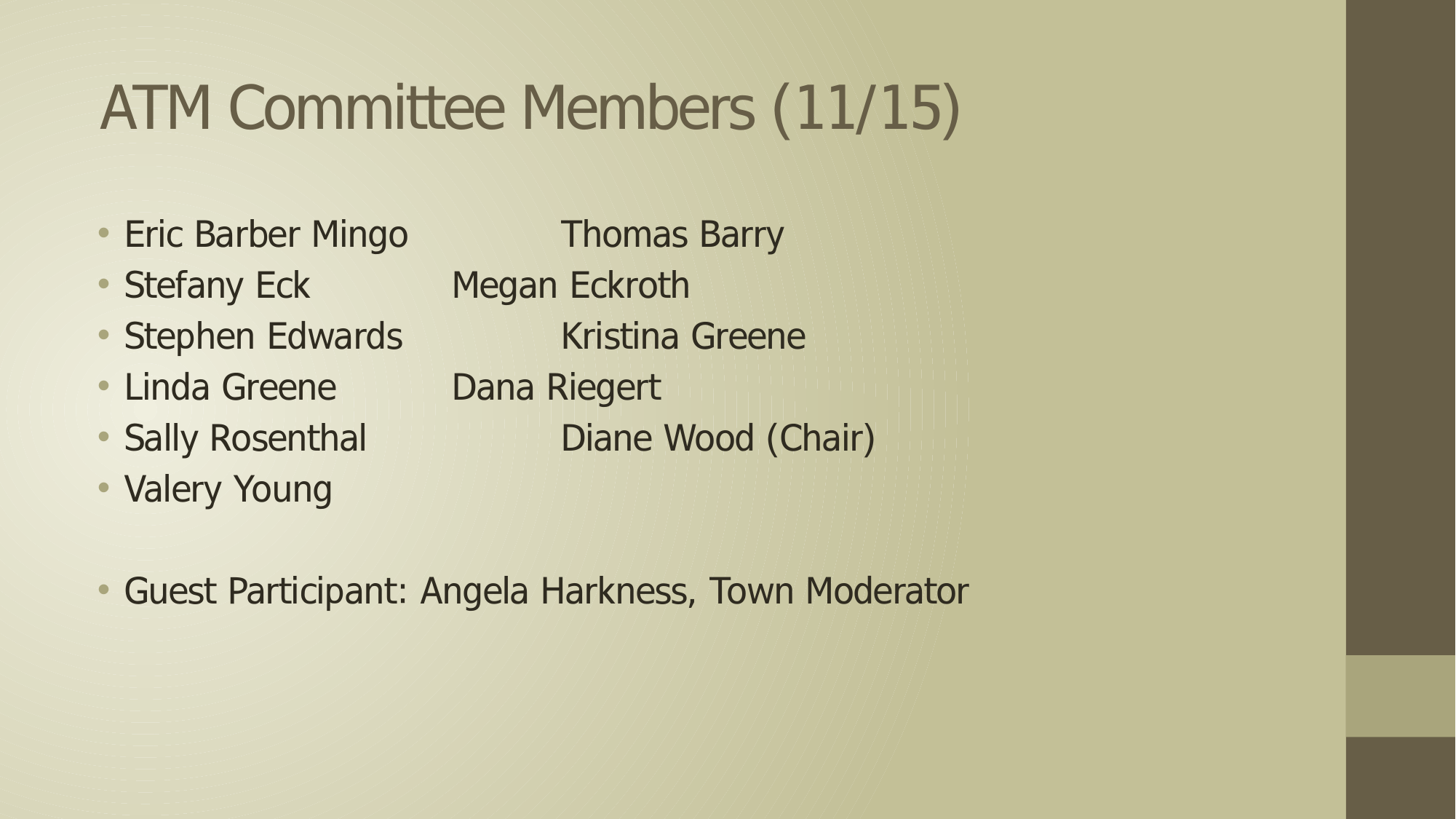

# ATM Committee Members (11/15)

Eric Barber Mingo		Thomas Barry
Stefany Eck		Megan Eckroth
Stephen Edwards		Kristina Greene
Linda Greene		Dana Riegert
Sally Rosenthal		Diane Wood (Chair)
Valery Young

Guest Participant: Angela Harkness, Town Moderator